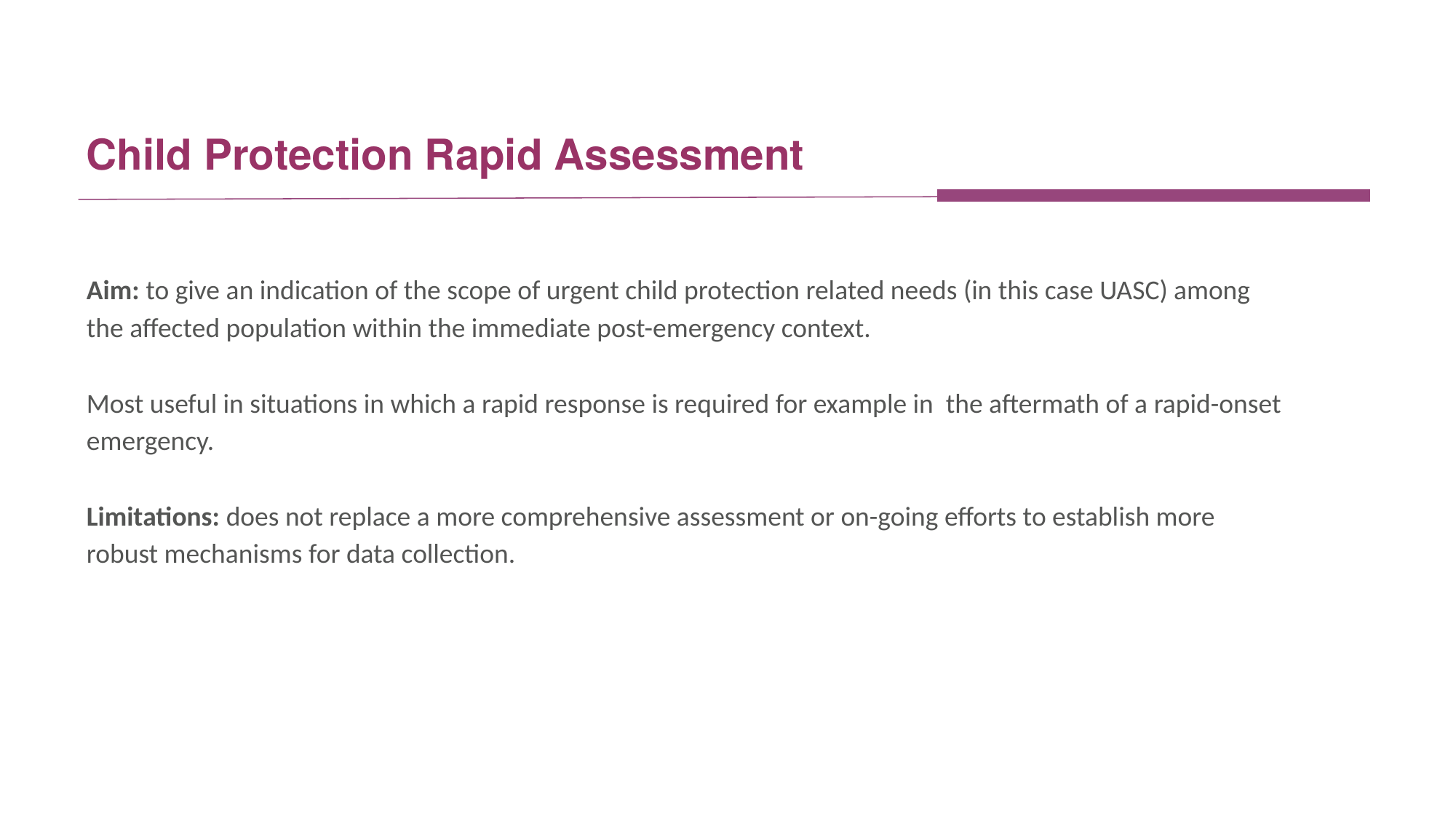

Child Protection Rapid Assessment
Aim: to give an indication of the scope of urgent child protection related needs (in this case UASC) among the affected population within the immediate post-emergency context.

Most useful in situations in which a rapid response is required for example in  the aftermath of a rapid-onset emergency.

Limitations: does not replace a more comprehensive assessment or on-going efforts to establish more robust mechanisms for data collection.